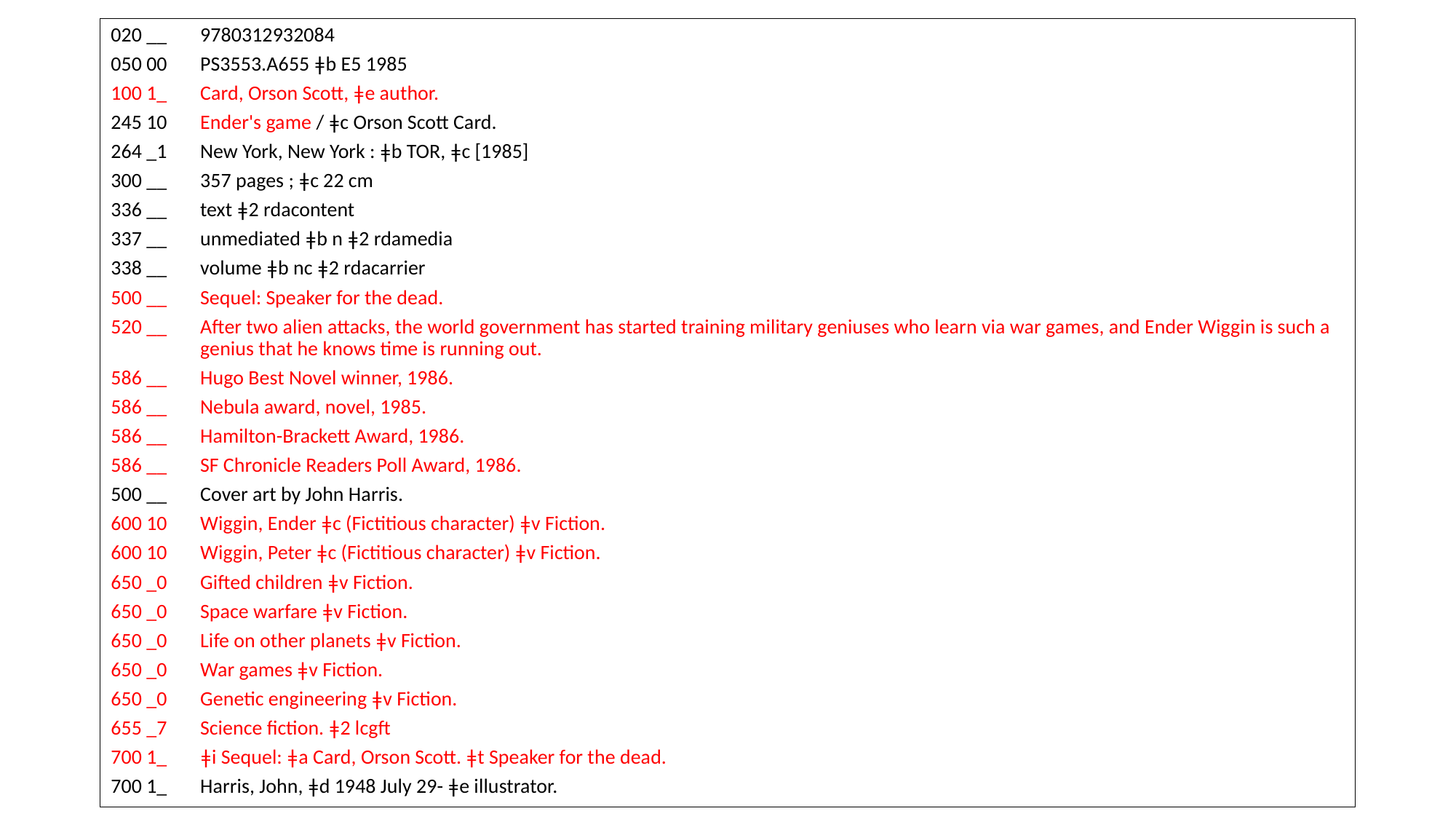

020 __	9780312932084
050 00	PS3553.A655 ǂb E5 1985
100 1_	Card, Orson Scott, ǂe author.
245 10	Ender's game / ǂc Orson Scott Card.
264 _1	New York, New York : ǂb TOR, ǂc [1985]
300 __	357 pages ; ǂc 22 cm
336 __	text ǂ2 rdacontent
337 __	unmediated ǂb n ǂ2 rdamedia
338 __	volume ǂb nc ǂ2 rdacarrier
500 __	Sequel: Speaker for the dead.
520 __	After two alien attacks, the world government has started training military geniuses who learn via war games, and Ender Wiggin is such a genius that he knows time is running out.
586 __	Hugo Best Novel winner, 1986.
586 __	Nebula award, novel, 1985.
586 __	Hamilton-Brackett Award, 1986.
586 __	SF Chronicle Readers Poll Award, 1986.
500 __	Cover art by John Harris.
600 10	Wiggin, Ender ǂc (Fictitious character) ǂv Fiction.
600 10	Wiggin, Peter ǂc (Fictitious character) ǂv Fiction.
650 _0	Gifted children ǂv Fiction.
650 _0	Space warfare ǂv Fiction.
650 _0	Life on other planets ǂv Fiction.
650 _0	War games ǂv Fiction.
650 _0	Genetic engineering ǂv Fiction.
655 _7	Science fiction. ǂ2 lcgft
700 1_	ǂi Sequel: ǂa Card, Orson Scott. ǂt Speaker for the dead.
700 1_	Harris, John, ǂd 1948 July 29- ǂe illustrator.